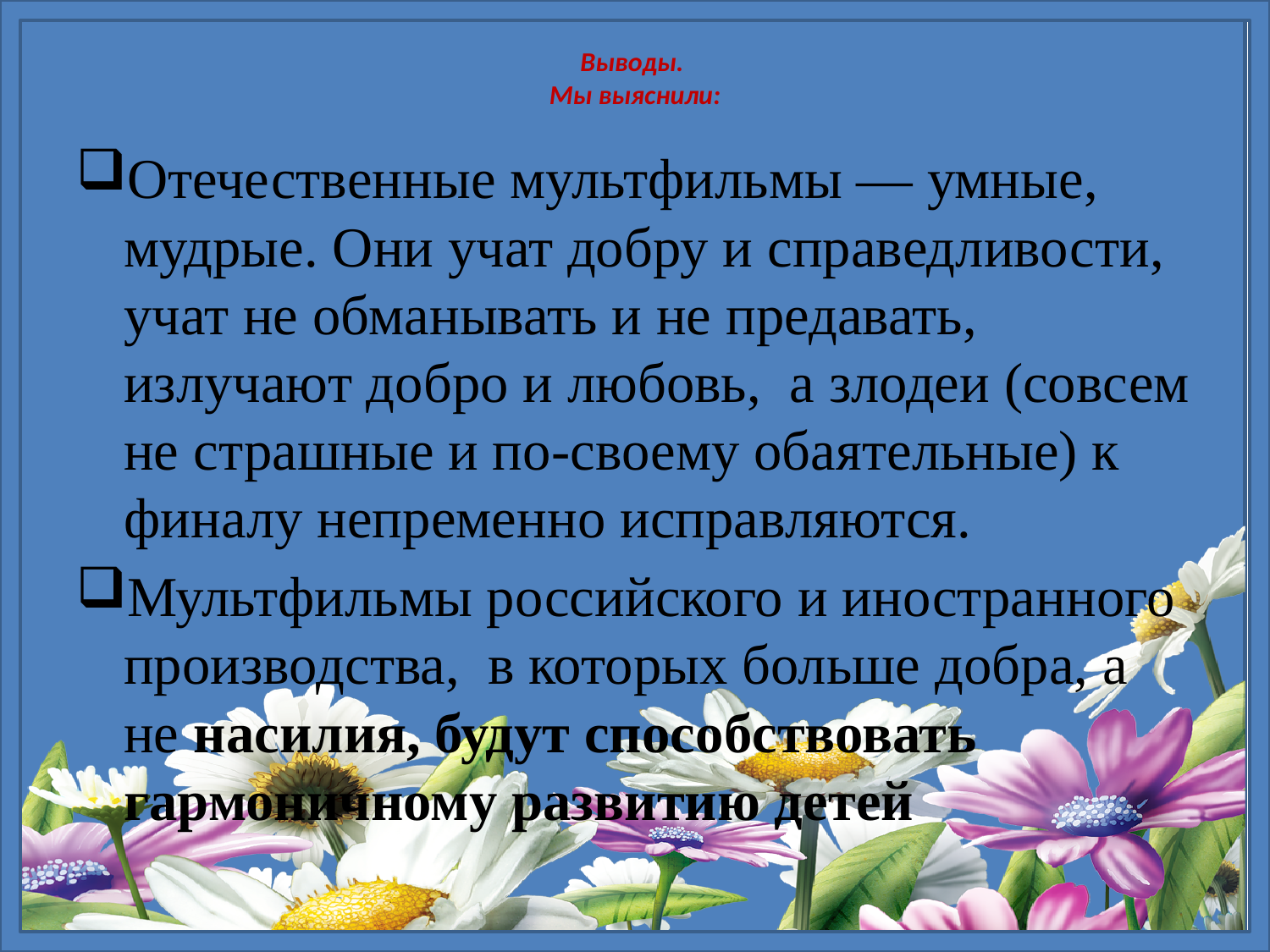

# Выводы. Мы выяснили:
Отечественные мультфильмы — умные, мудрые. Они учат добру и справедливости, учат не обманывать и не предавать, излучают добро и любовь,  а злодеи (совсем не страшные и по-своему обаятельные) к финалу непременно исправляются.
Мультфильмы российского и иностранного производства,  в которых больше добра, а не насилия, будут способствовать гармоничному развитию детей